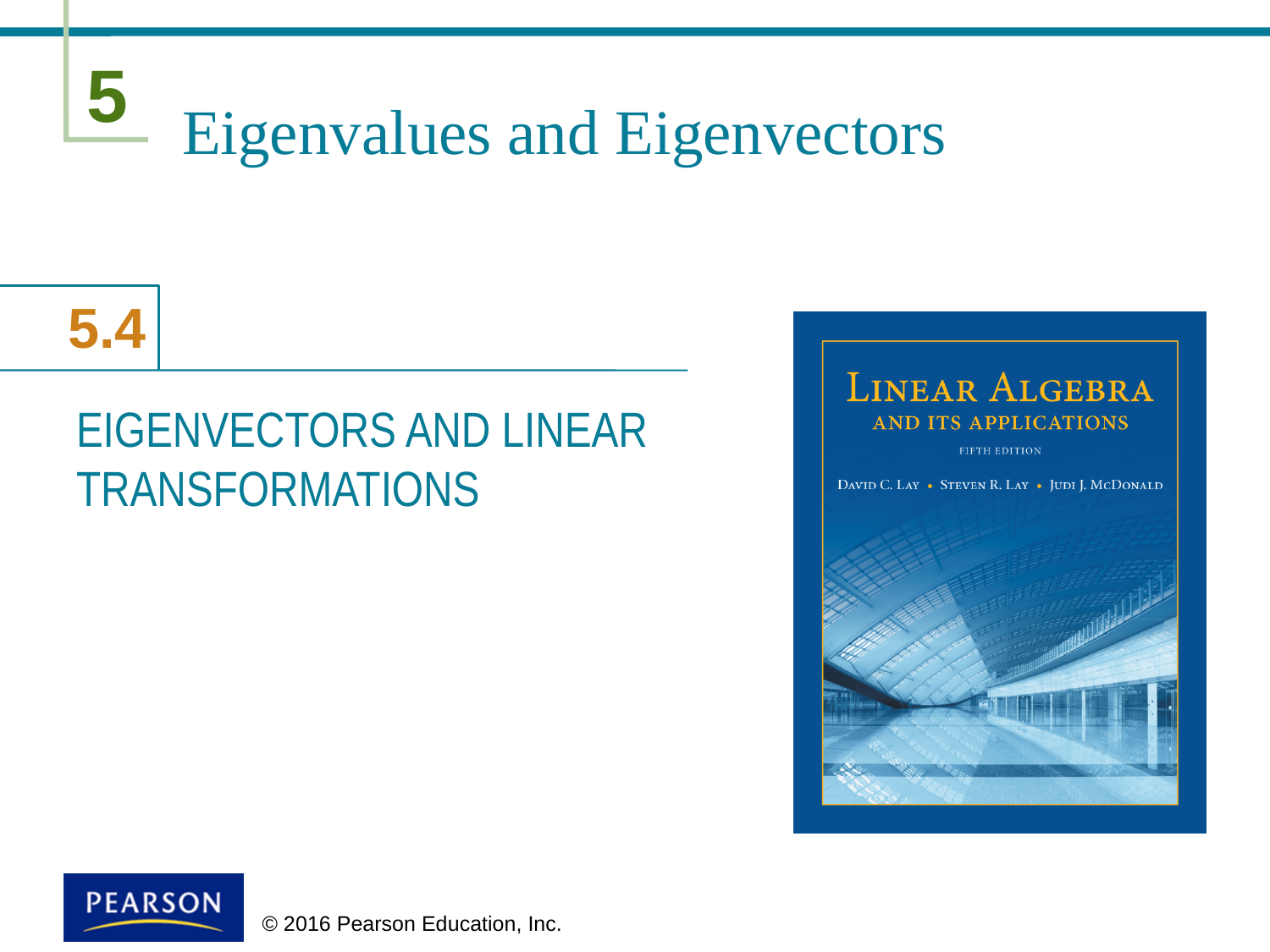

# Eigenvalues and Eigenvectors
EIGENVECTORS AND LINEAR TRANSFORMATIONS
 © 2016 Pearson Education, Inc.